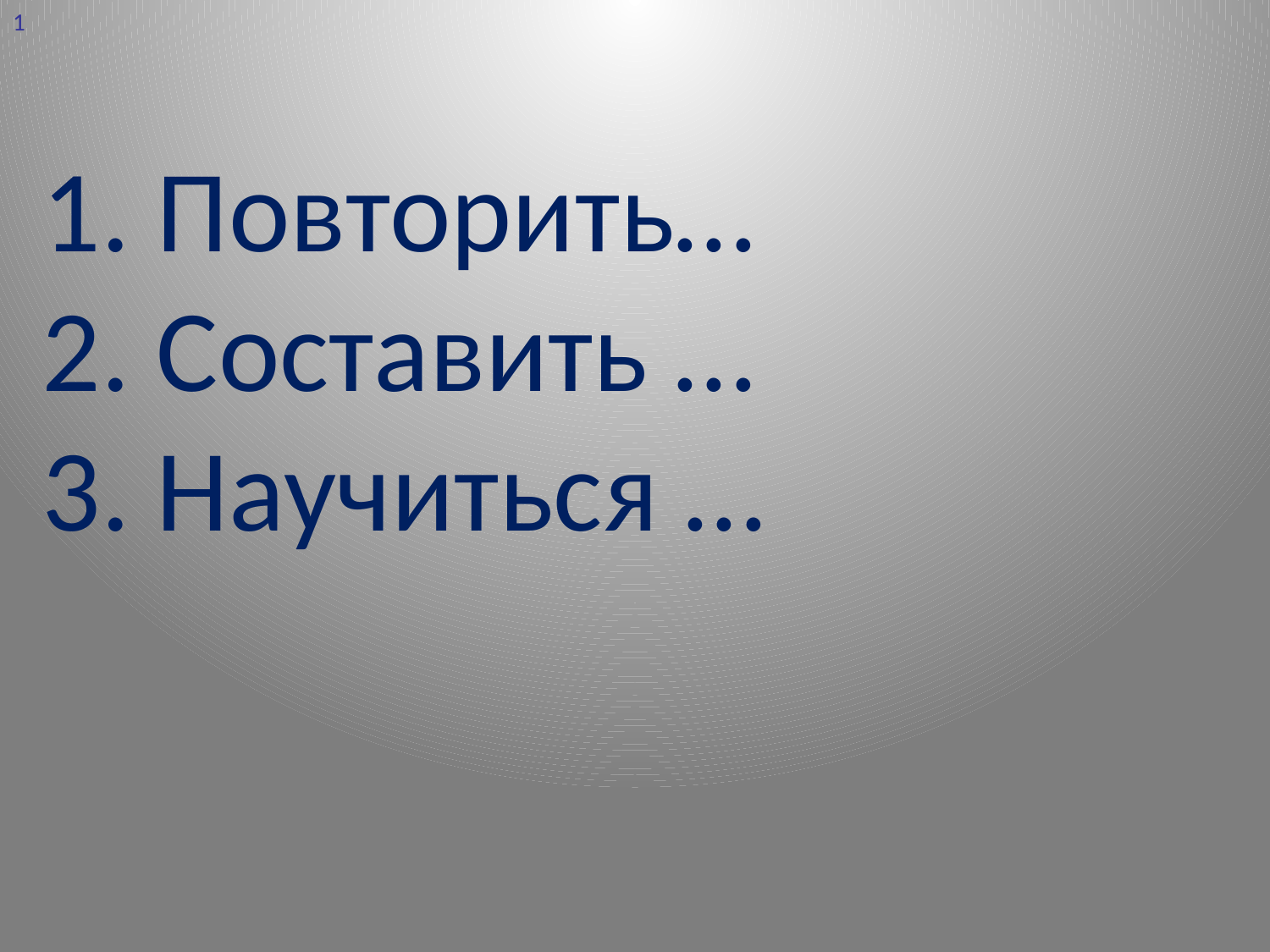

1
1. Повторить…
2. Составить …
3. Научиться …